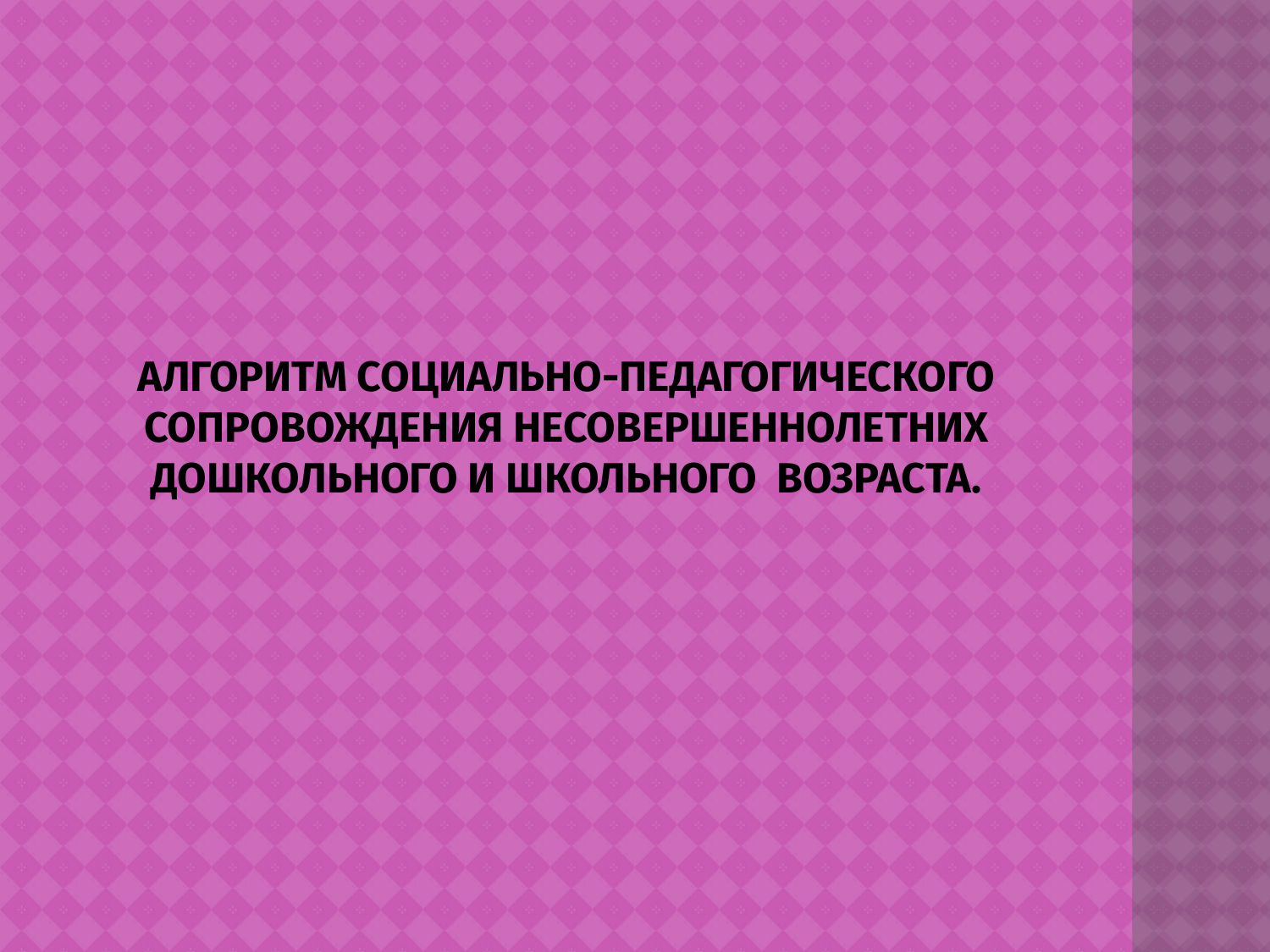

# Алгоритм социально-педагогического сопровождения несовершеннолетних дошкольного и школьного  возраста.